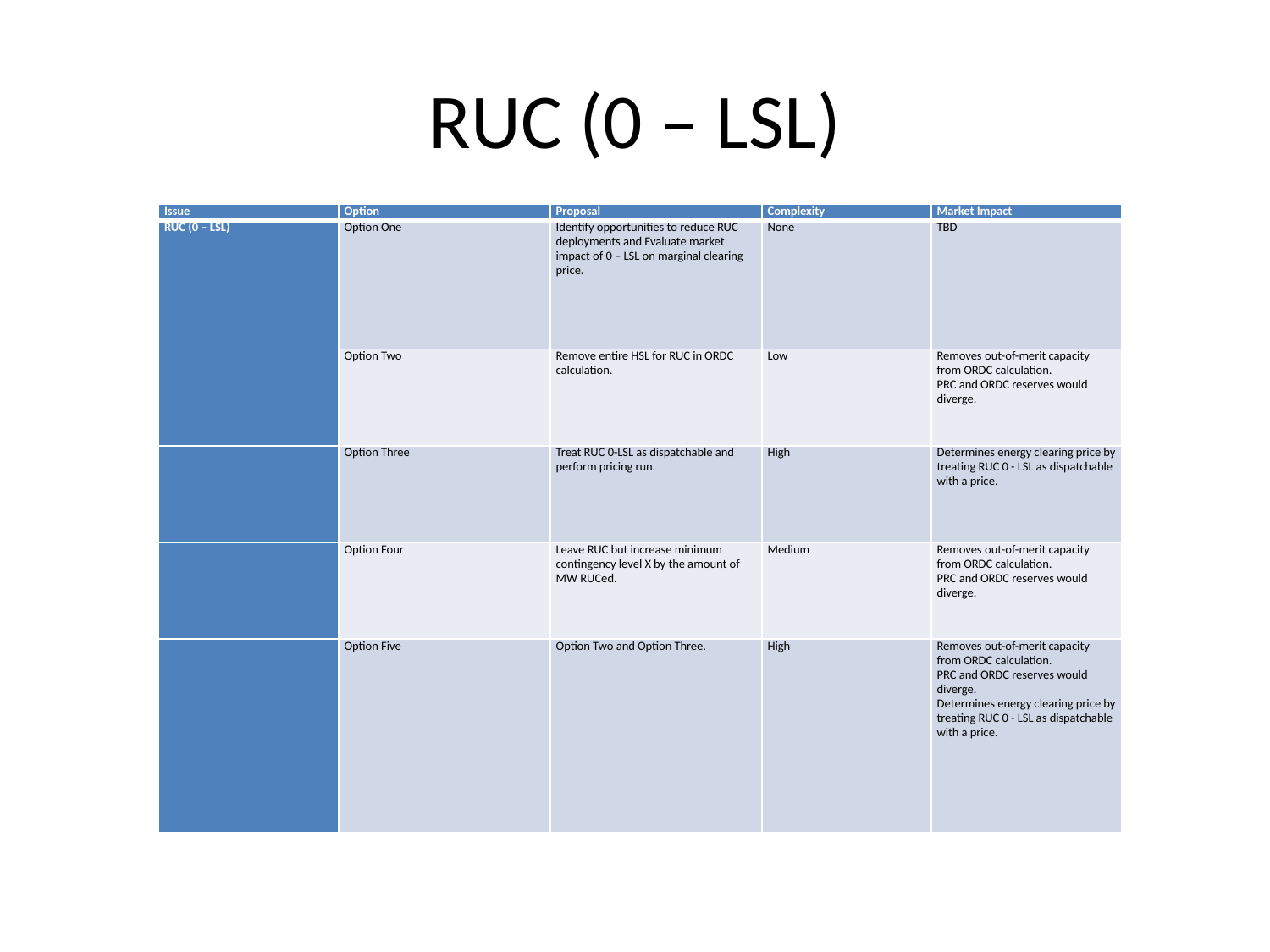

# RUC (0 – LSL)
| Issue | Option | Proposal | Complexity | Market Impact |
| --- | --- | --- | --- | --- |
| RUC (0 – LSL) | Option One | Identify opportunities to reduce RUC deployments and Evaluate market impact of 0 – LSL on marginal clearing price. | None | TBD |
|  | Option Two | Remove entire HSL for RUC in ORDC calculation. | Low | Removes out-of-merit capacity from ORDC calculation. PRC and ORDC reserves would diverge. |
|  | Option Three | Treat RUC 0-LSL as dispatchable and perform pricing run. | High | Determines energy clearing price by treating RUC 0 - LSL as dispatchable with a price. |
|  | Option Four | Leave RUC but increase minimum contingency level X by the amount of MW RUCed. | Medium | Removes out-of-merit capacity from ORDC calculation. PRC and ORDC reserves would diverge. |
|  | Option Five | Option Two and Option Three. | High | Removes out-of-merit capacity from ORDC calculation. PRC and ORDC reserves would diverge. Determines energy clearing price by treating RUC 0 - LSL as dispatchable with a price. |